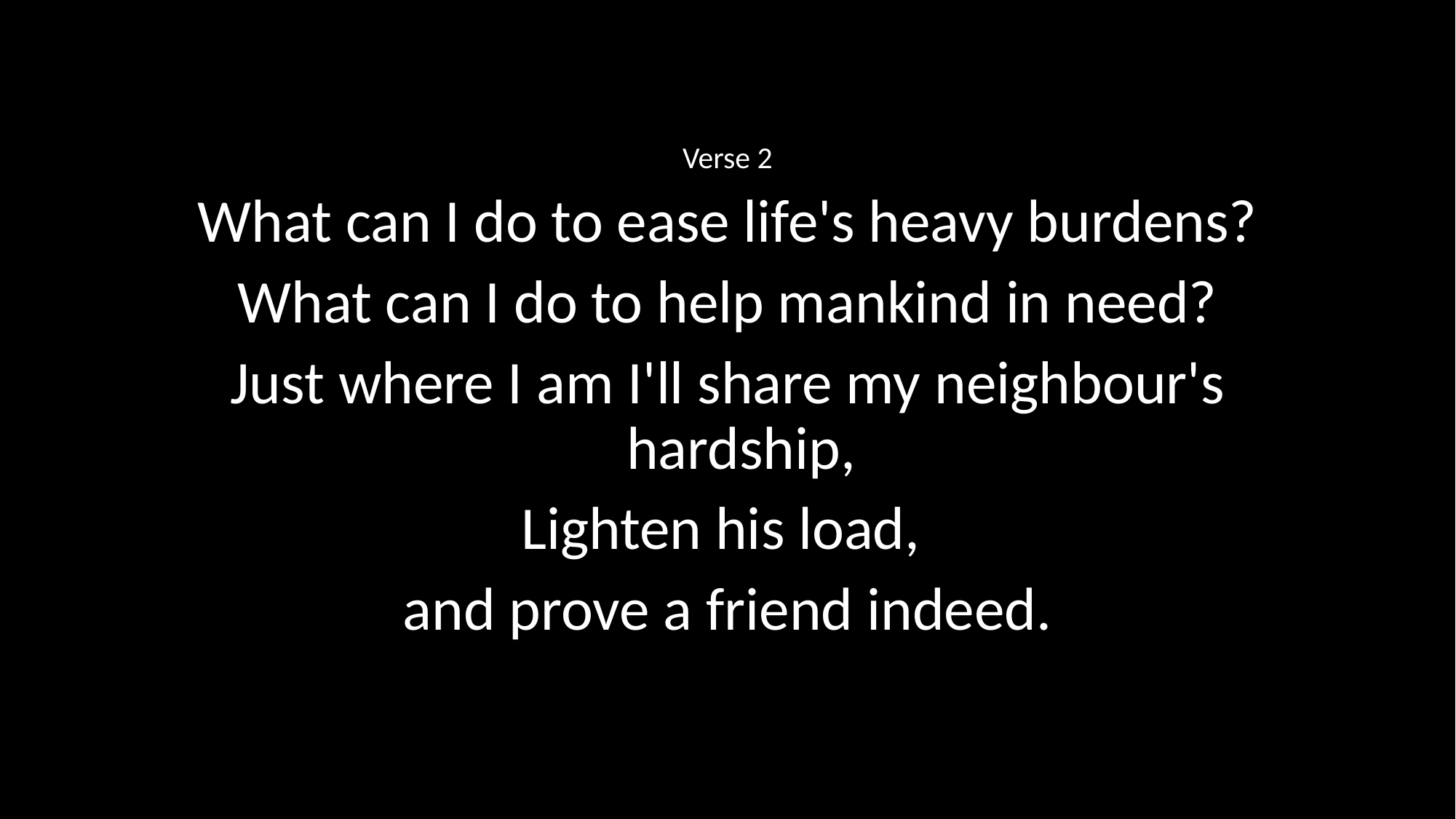

Verse 2
What can I do to ease life's heavy burdens?
What can I do to help mankind in need?
Just where I am I'll share my neighbour's hardship,
Lighten his load,
and prove a friend indeed.